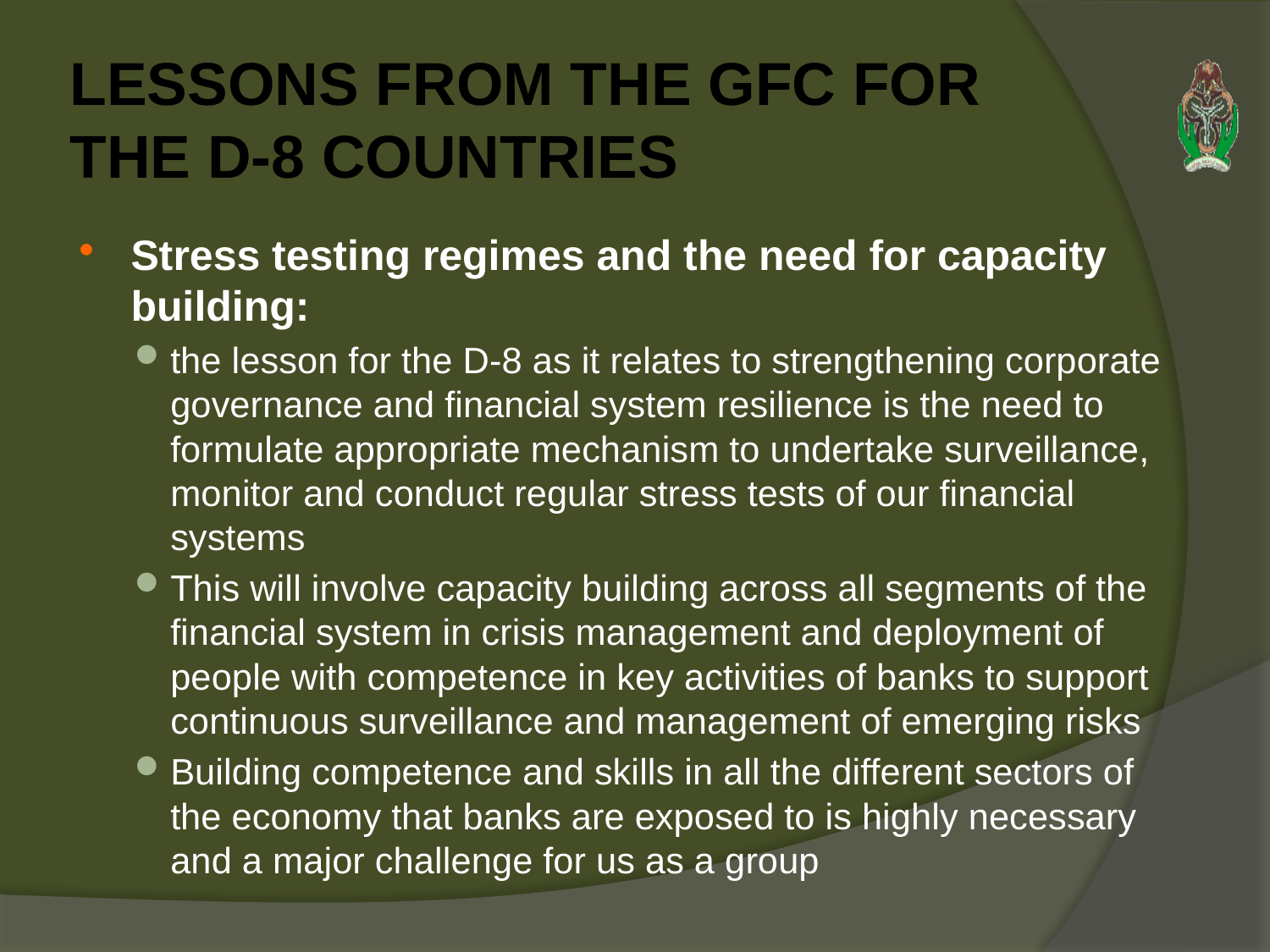

# LESSONS FROM THE GFC FOR THE D-8 COUNTRIES
Stress testing regimes and the need for capacity building:
the lesson for the D-8 as it relates to strengthening corporate governance and financial system resilience is the need to formulate appropriate mechanism to undertake surveillance, monitor and conduct regular stress tests of our financial systems
This will involve capacity building across all segments of the financial system in crisis management and deployment of people with competence in key activities of banks to support continuous surveillance and management of emerging risks
Building competence and skills in all the different sectors of the economy that banks are exposed to is highly necessary and a major challenge for us as a group